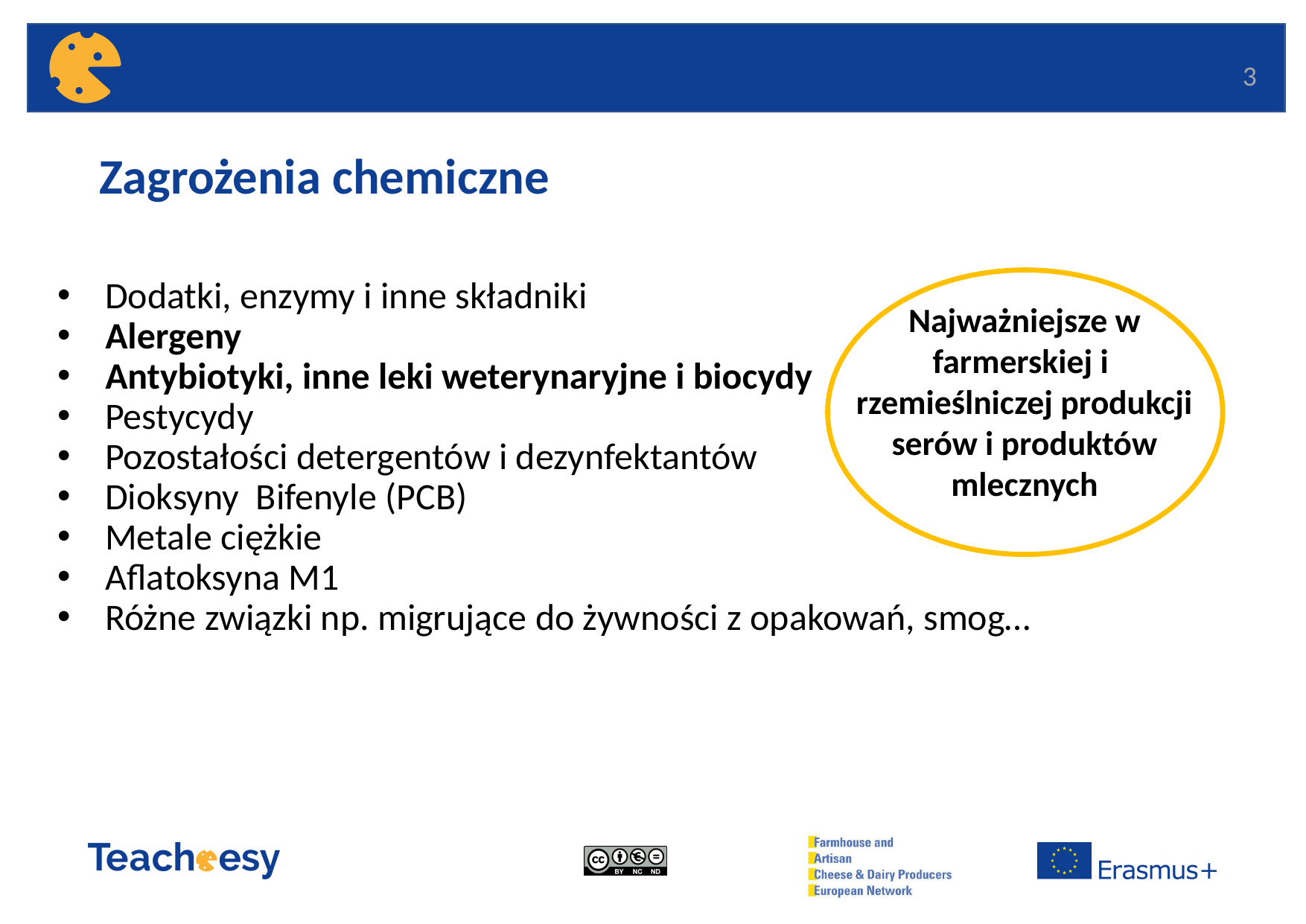

3
# Zagrożenia chemiczne

Dodatki, enzymy i inne składniki
Alergeny
Antybiotyki, inne leki weterynaryjne i biocydy
Pestycydy
Pozostałości detergentów i dezynfektantów
Dioksyny  Bifenyle (PCB)
Metale ciężkie
Aflatoksyna M1
Różne związki np. migrujące do żywności z opakowań, smog…

Najważniejsze w farmerskiej i  rzemieślniczej produkcji serów i produktów mlecznych